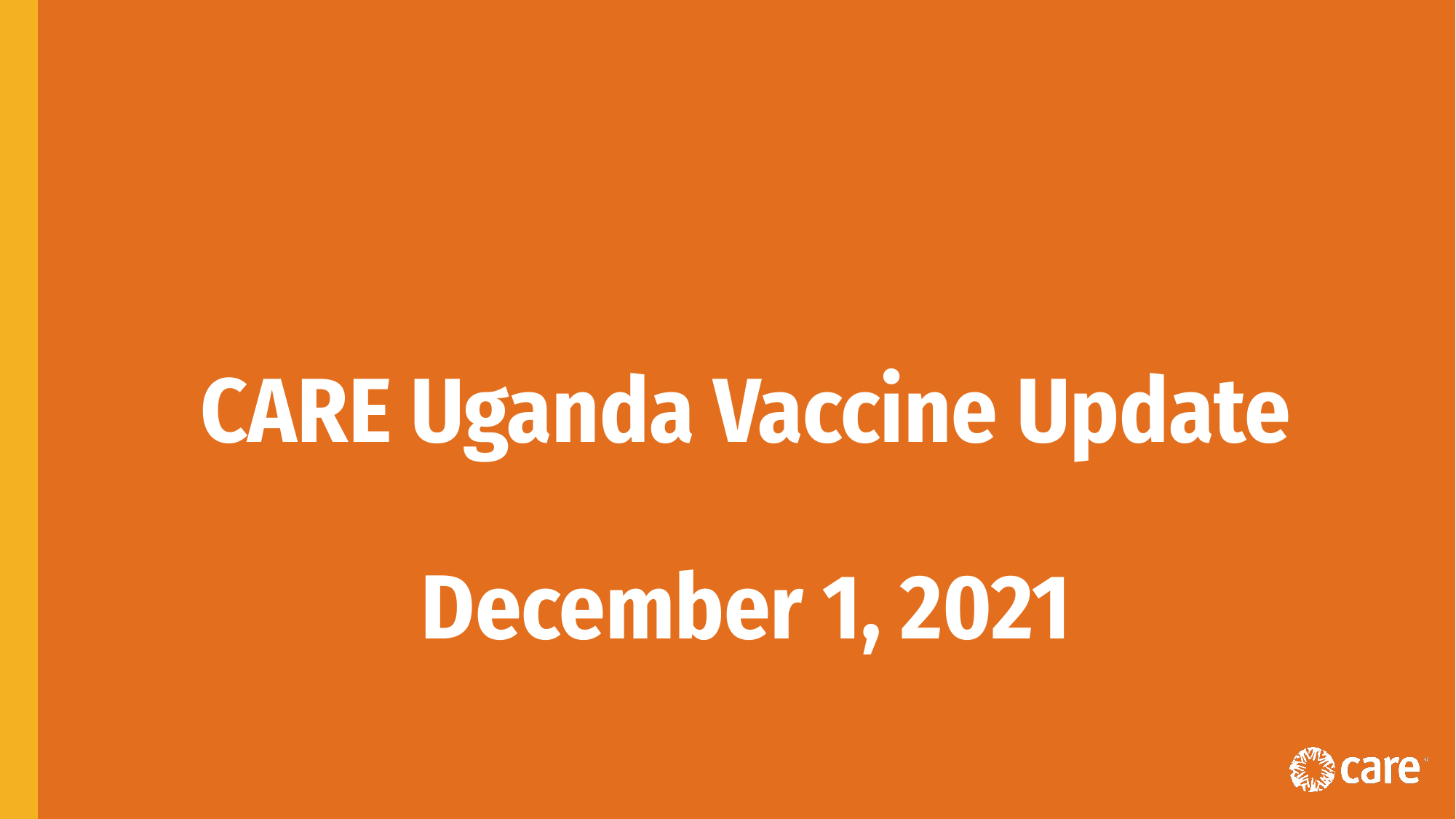

# CARE Uganda Vaccine Update December 1, 2021